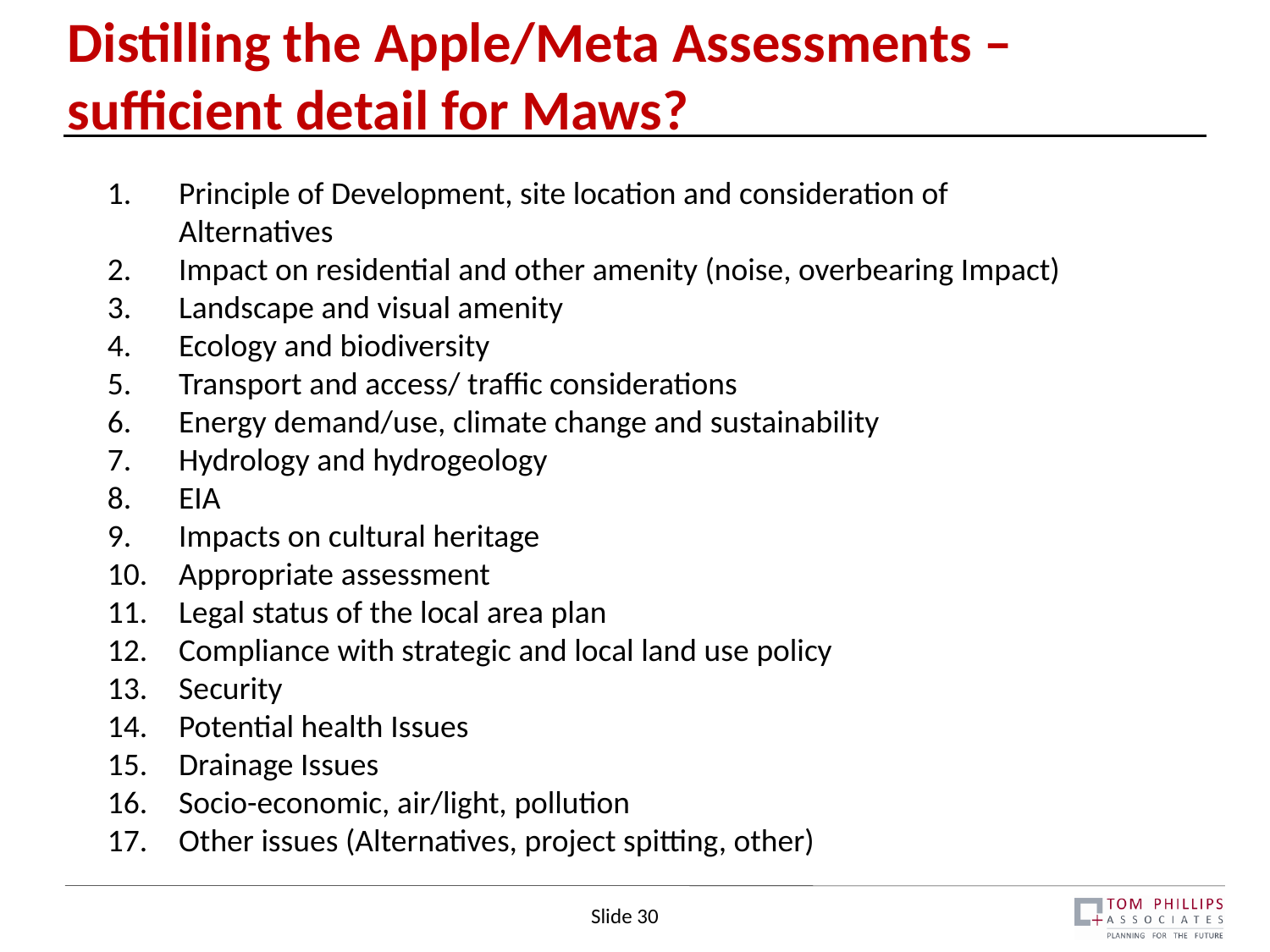

# Distilling the Apple/Meta Assessments –sufficient detail for Maws?
Principle of Development, site location and consideration of     Alternatives
Impact on residential and other amenity (noise, overbearing Impact)
Landscape and visual amenity
Ecology and biodiversity
Transport and access/ traffic considerations
Energy demand/use, climate change and sustainability
Hydrology and hydrogeology
EIA
Impacts on cultural heritage
Appropriate assessment
Legal status of the local area plan
Compliance with strategic and local land use policy
Security
Potential health Issues
Drainage Issues
Socio-economic, air/light, pollution
Other issues (Alternatives, project spitting, other)